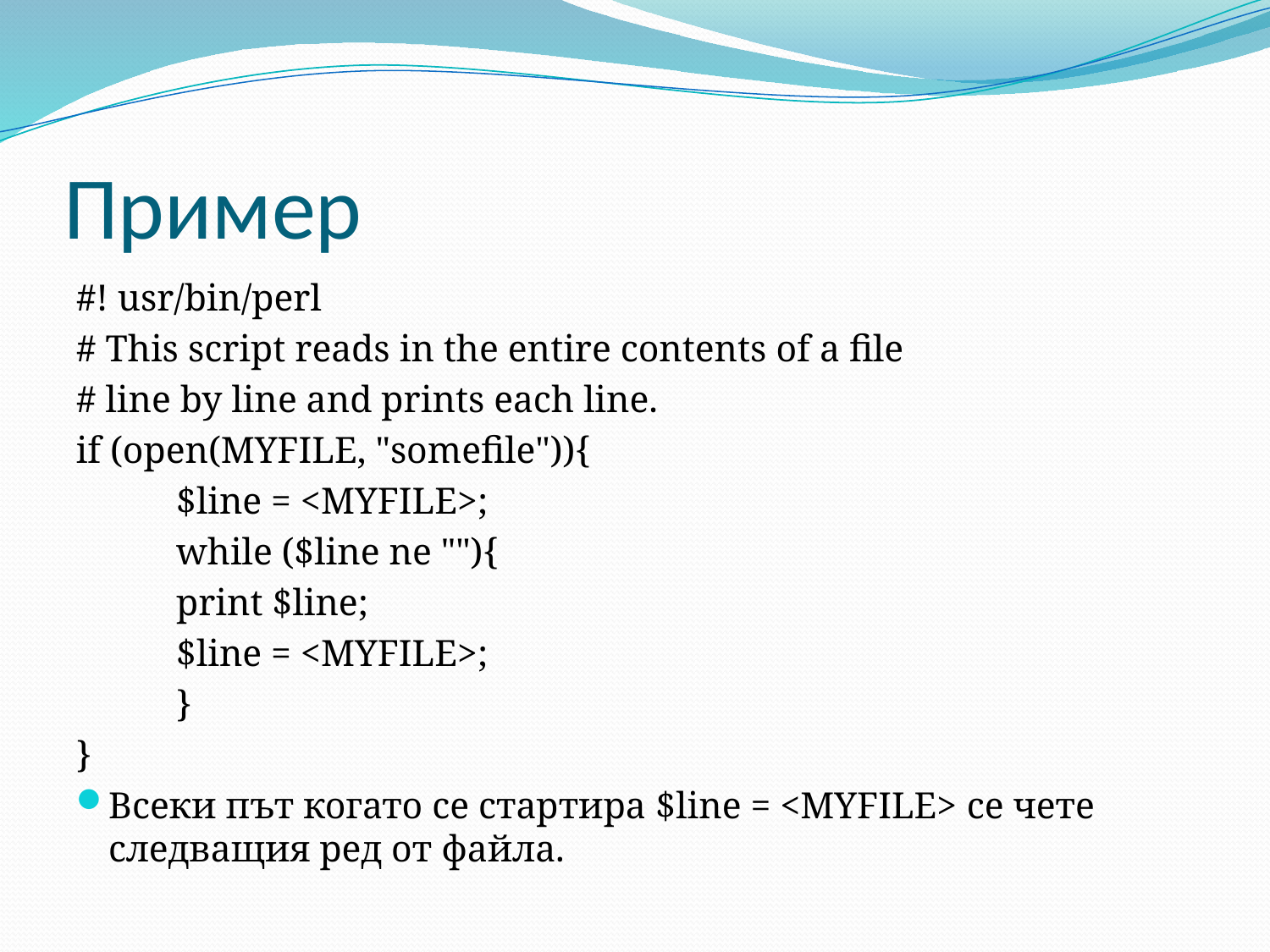

# Пример
#! usr/bin/perl
# This script reads in the entire contents of a file
# line by line and prints each line.
if (open(MYFILE, "somefile")){
	$line = <MYFILE>;
	while ($line ne ""){
		print $line;
		$line = <MYFILE>;
	}
}
Всеки път когато се стартира $line = <MYFILE> се чете следващия ред от файла.